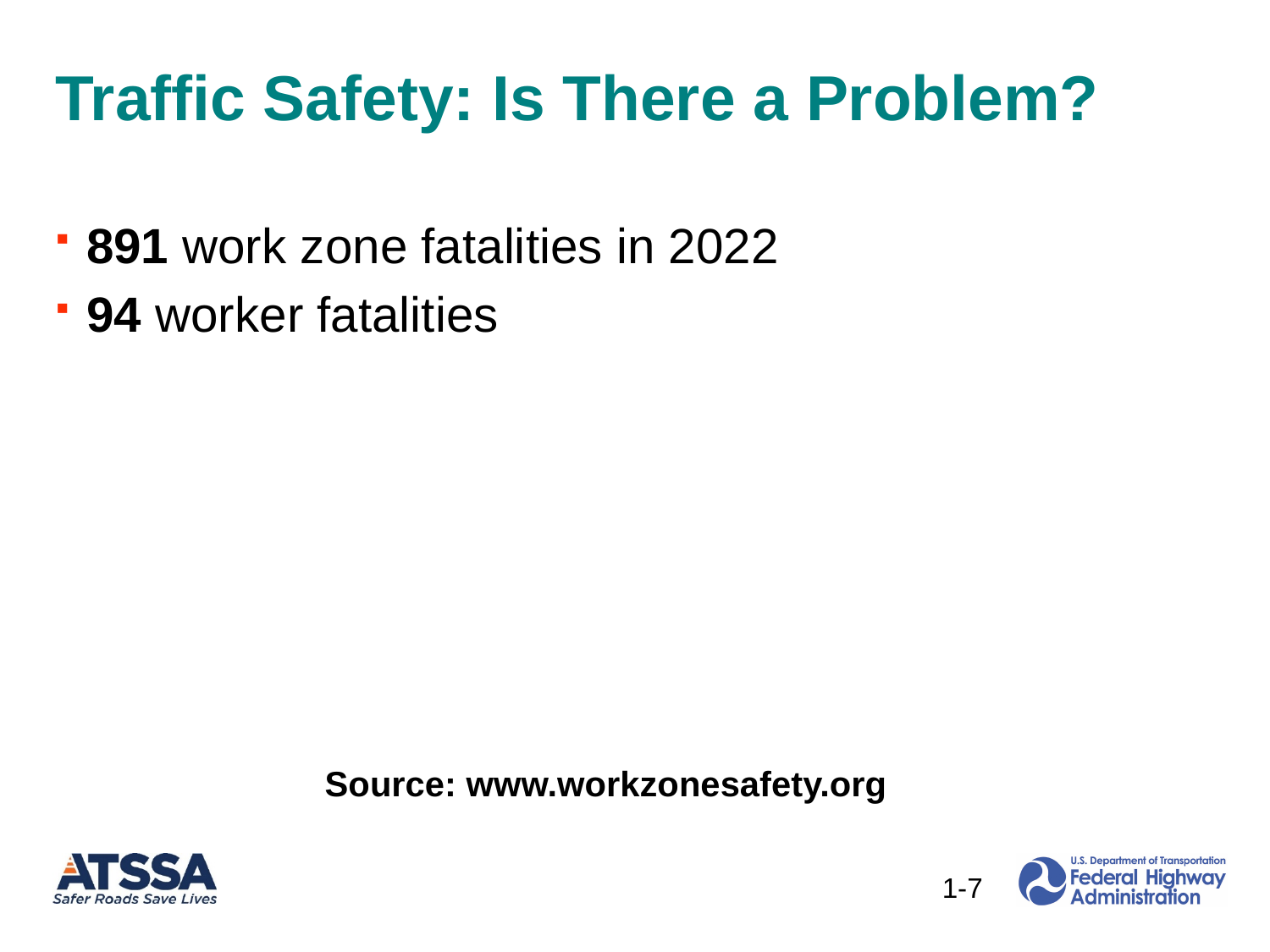

# Traffic Safety: Is There a Problem?
891 work zone fatalities in 2022
94 worker fatalities
Source: www.workzonesafety.org